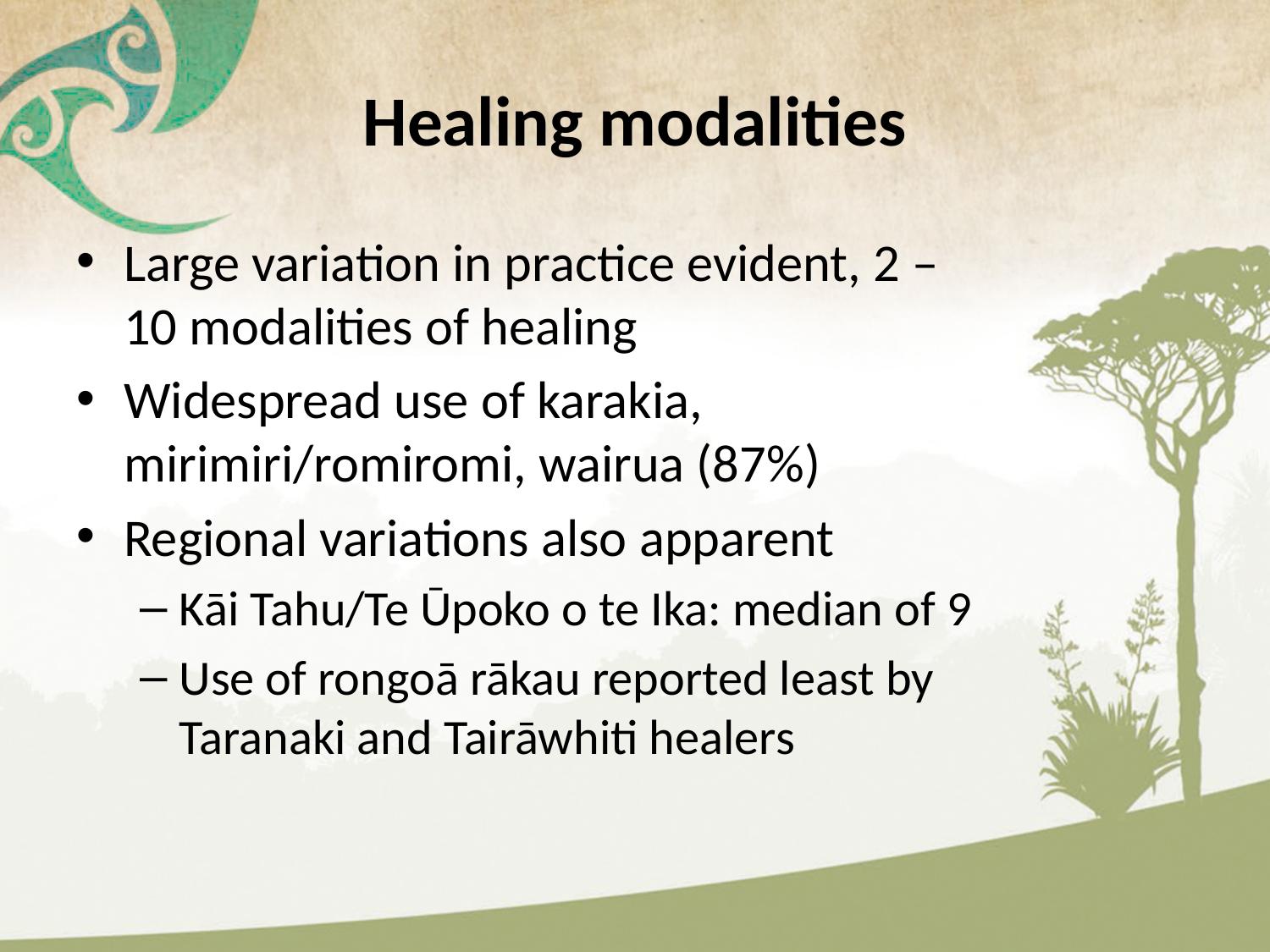

# Healing modalities
Large variation in practice evident, 2 – 10 modalities of healing
Widespread use of karakia, mirimiri/romiromi, wairua (87%)
Regional variations also apparent
Kāi Tahu/Te Ūpoko o te Ika: median of 9
Use of rongoā rākau reported least by Taranaki and Tairāwhiti healers